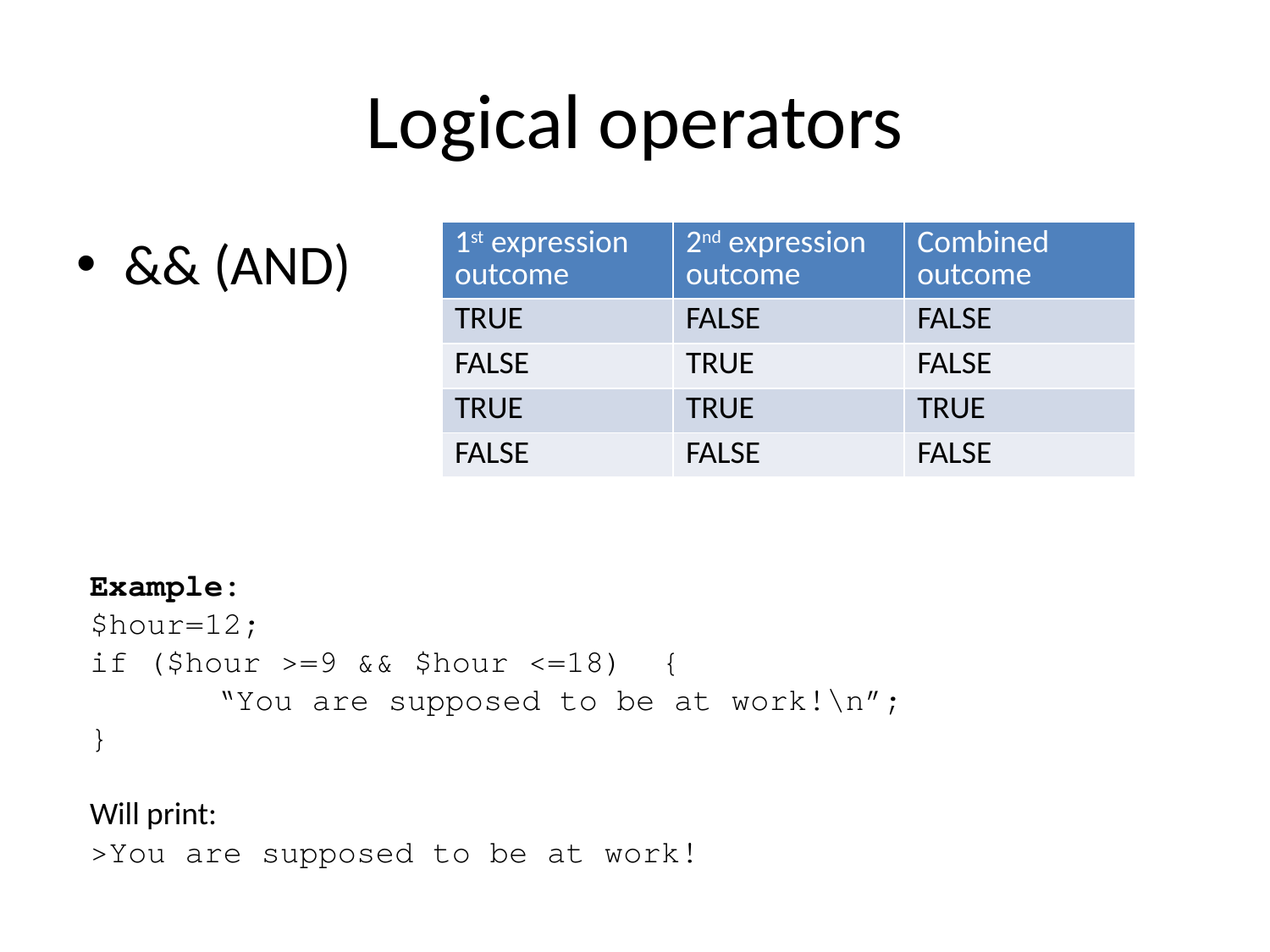

# Logical operators
&& (AND)

| 1st expression outcome | 2nd expression outcome | Combined outcome |
| --- | --- | --- |
| TRUE | FALSE | FALSE |
| FALSE | TRUE | FALSE |
| TRUE | TRUE | TRUE |
| FALSE | FALSE | FALSE |
Example:
$hour=12;
if ($hour >=9 && $hour <=18)  {
	“You are supposed to be at work!\n”;
}

Will print:
>You are supposed to be at work!